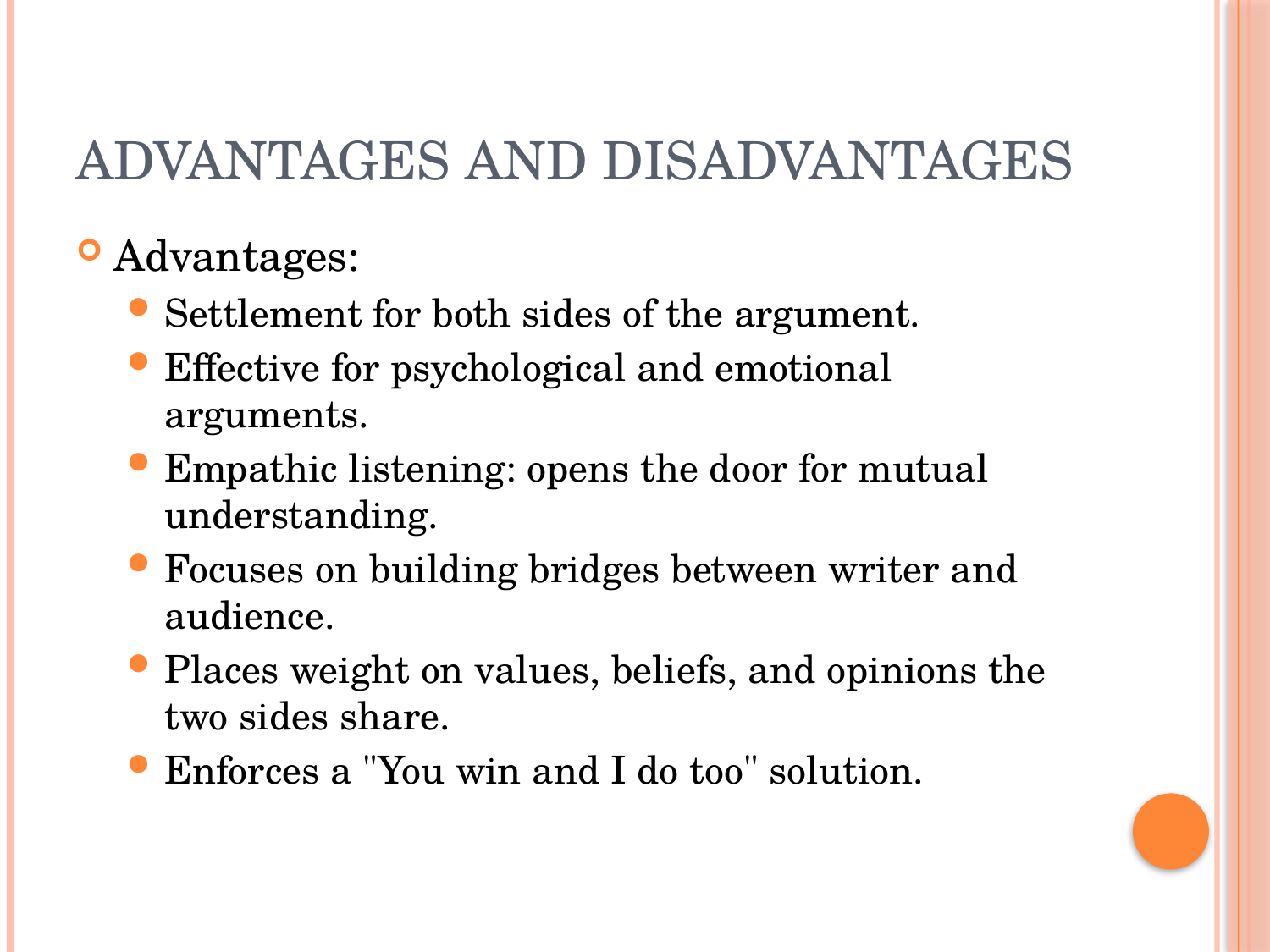

# Advantages and Disadvantages
Advantages:
Settlement for both sides of the argument.
Effective for psychological and emotional arguments.
Empathic listening: opens the door for mutual understanding.
Focuses on building bridges between writer and audience.
Places weight on values, beliefs, and opinions the two sides share.
Enforces a "You win and I do too" solution.